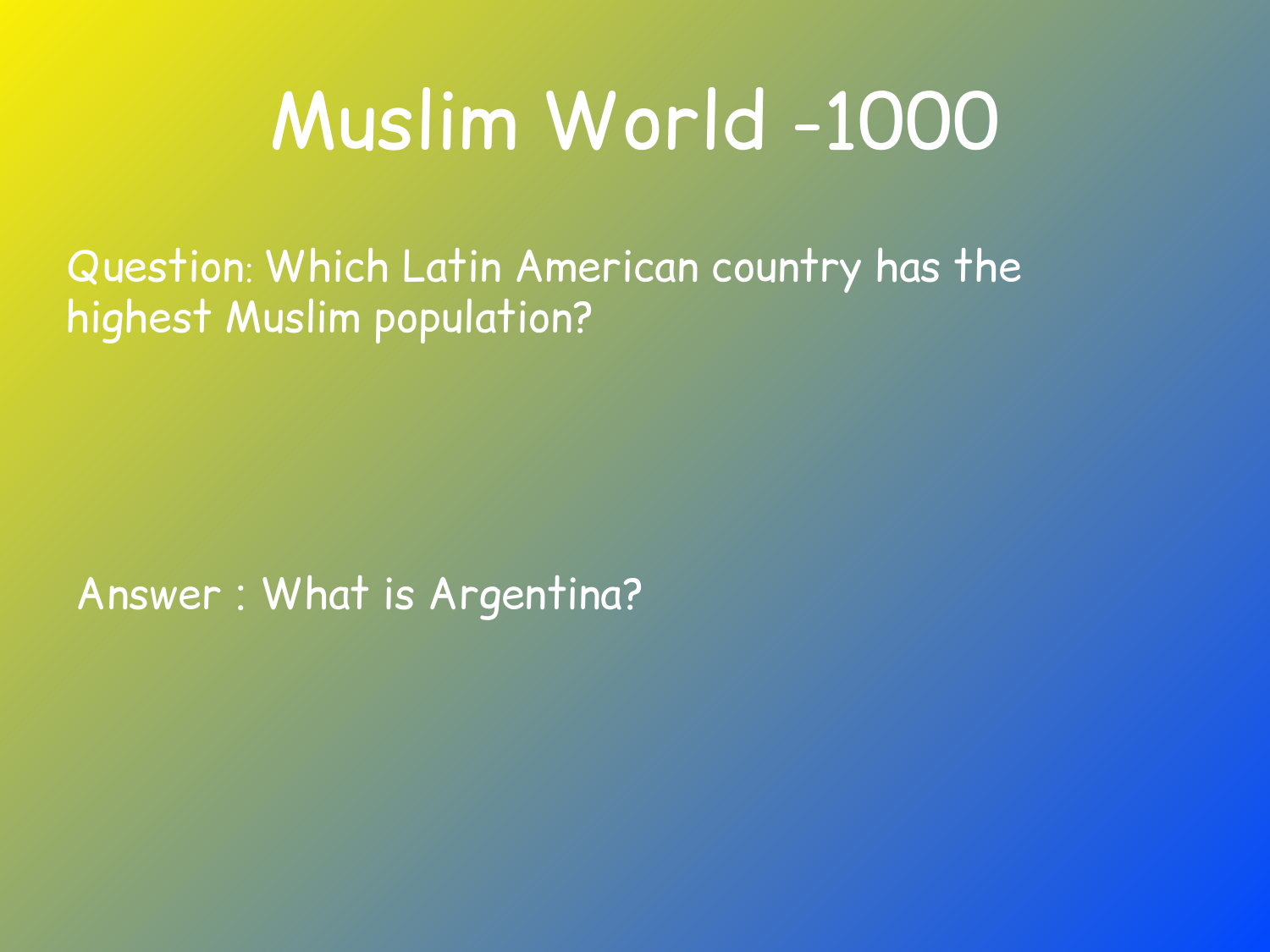

# Muslim World -1000
Question: Which Latin American country has the highest Muslim population?

Answer : What is Argentina?